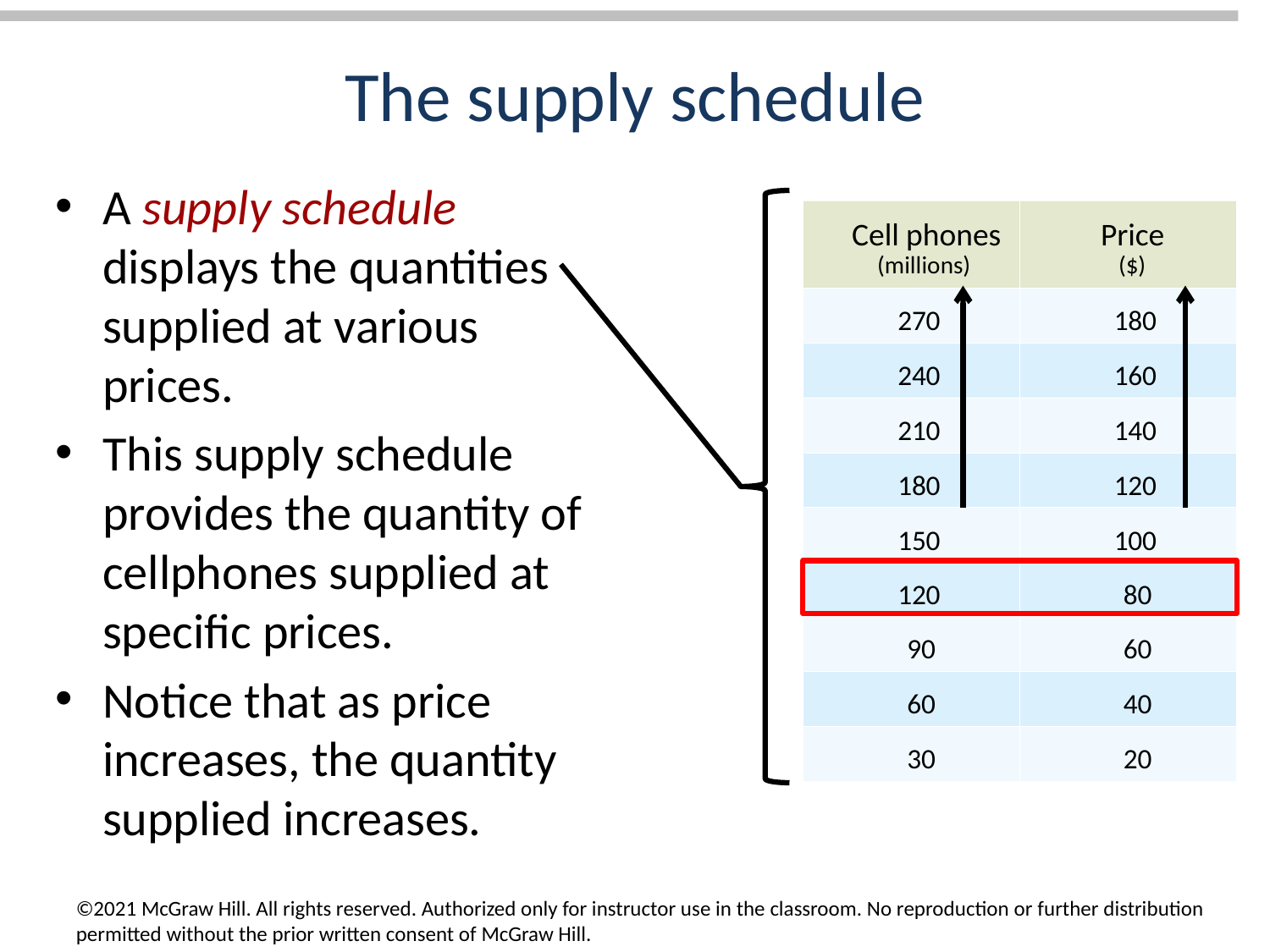

# The supply schedule
A supply schedule displays the quantities supplied at various prices.
This supply schedule provides the quantity of cellphones supplied at specific prices.
Notice that as price increases, the quantity supplied increases.

Cell phones
Price
(millions)
($)

270
180

240
160

210
140

180
120

150
100

120
80

90
60

60
40

30
20